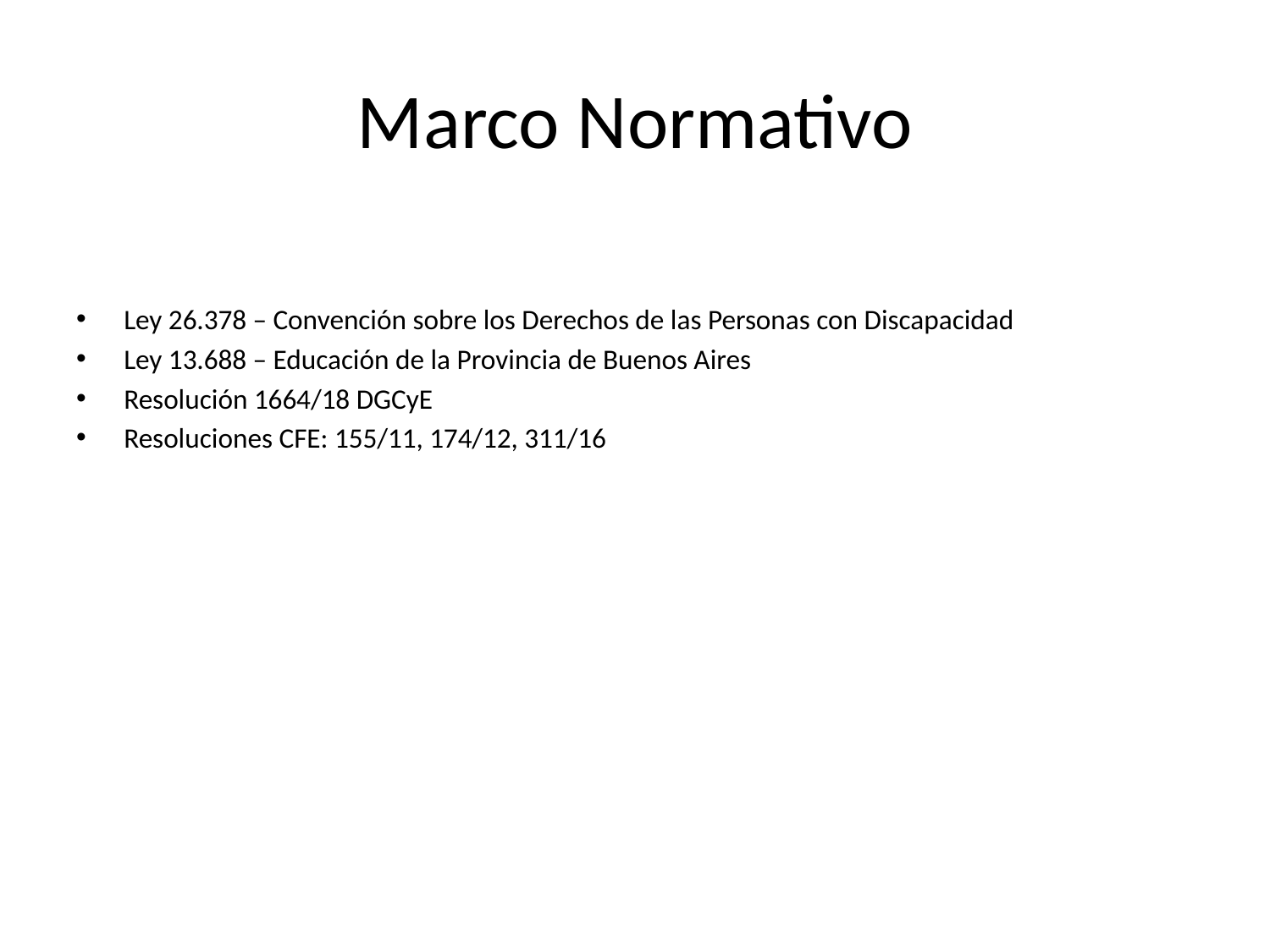

# Marco Normativo

Ley 26.378 – Convención sobre los Derechos de las Personas con Discapacidad
Ley 13.688 – Educación de la Provincia de Buenos Aires
Resolución 1664/18 DGCyE
Resoluciones CFE: 155/11, 174/12, 311/16